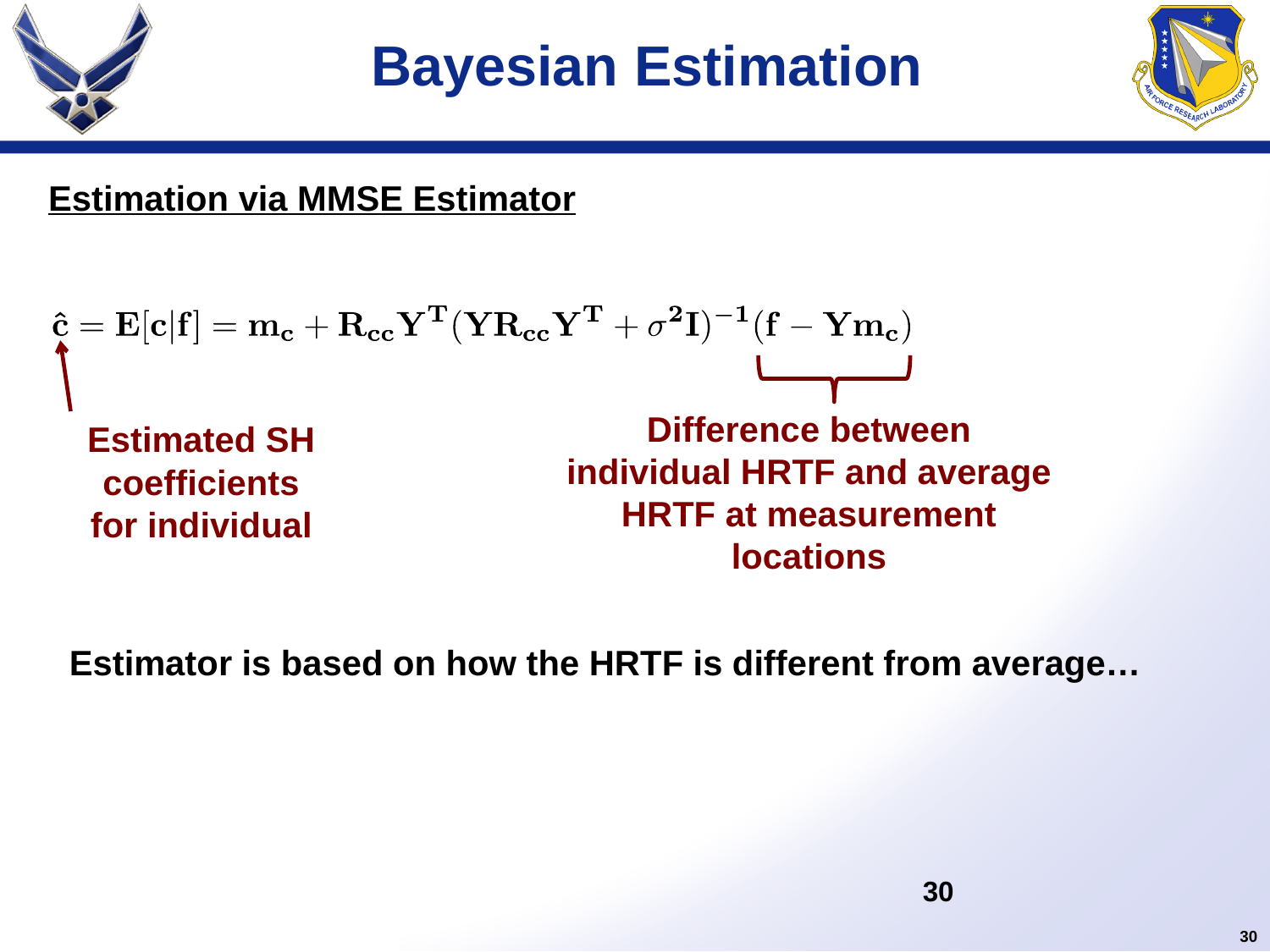

# Bayesian Estimation
Estimation via MMSE Estimator

Difference between individual HRTF and average HRTF at measurement locations
Estimated SH coefficients
for individual
Estimator is based on how the HRTF is different from average…
30